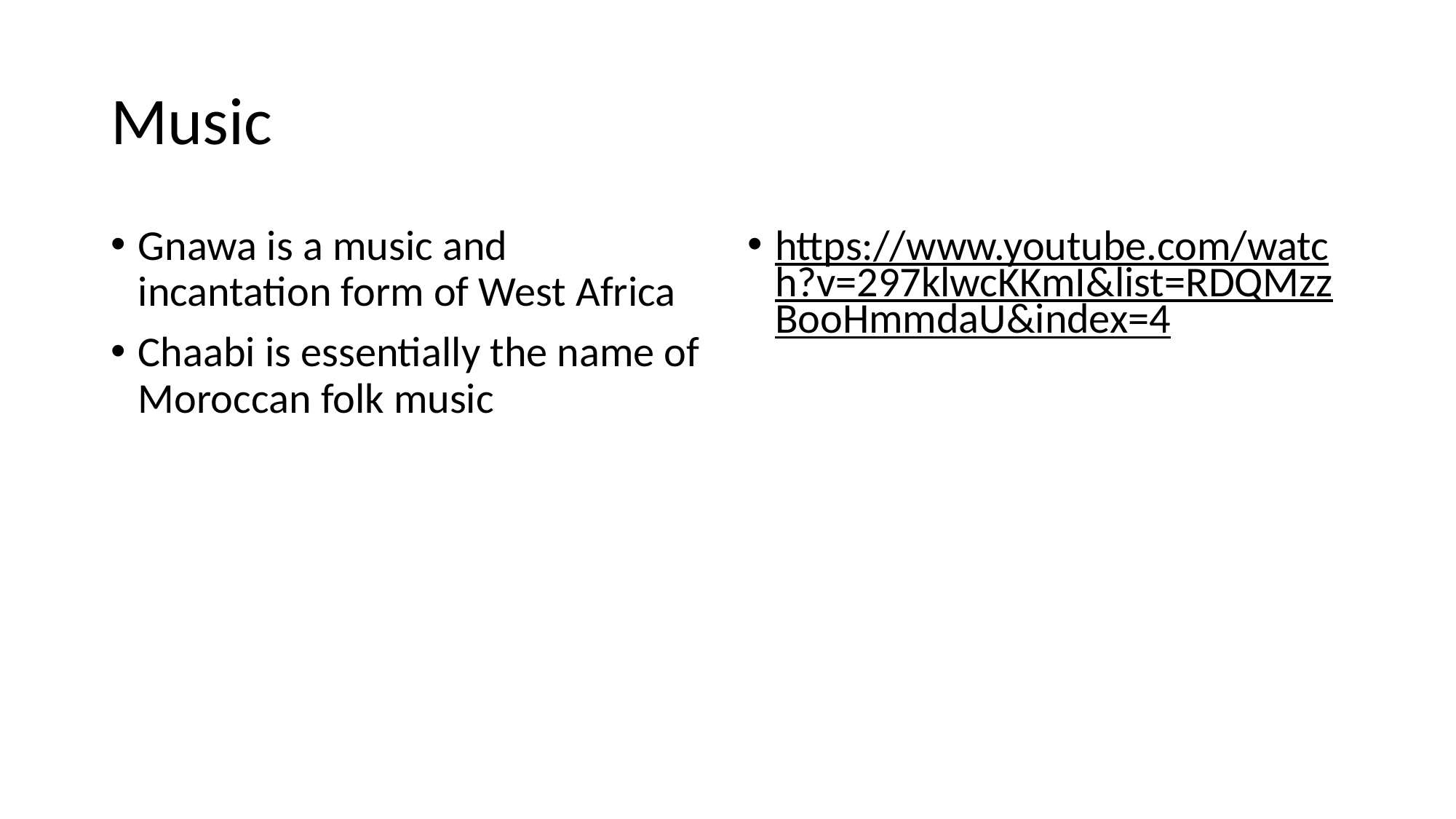

# Music
Gnawa is a music and incantation form of West Africa
Chaabi is essentially the name of Moroccan folk music

https://www.youtube.com/watch?v=297klwcKKmI&list=RDQMzzBooHmmdaU&index=4